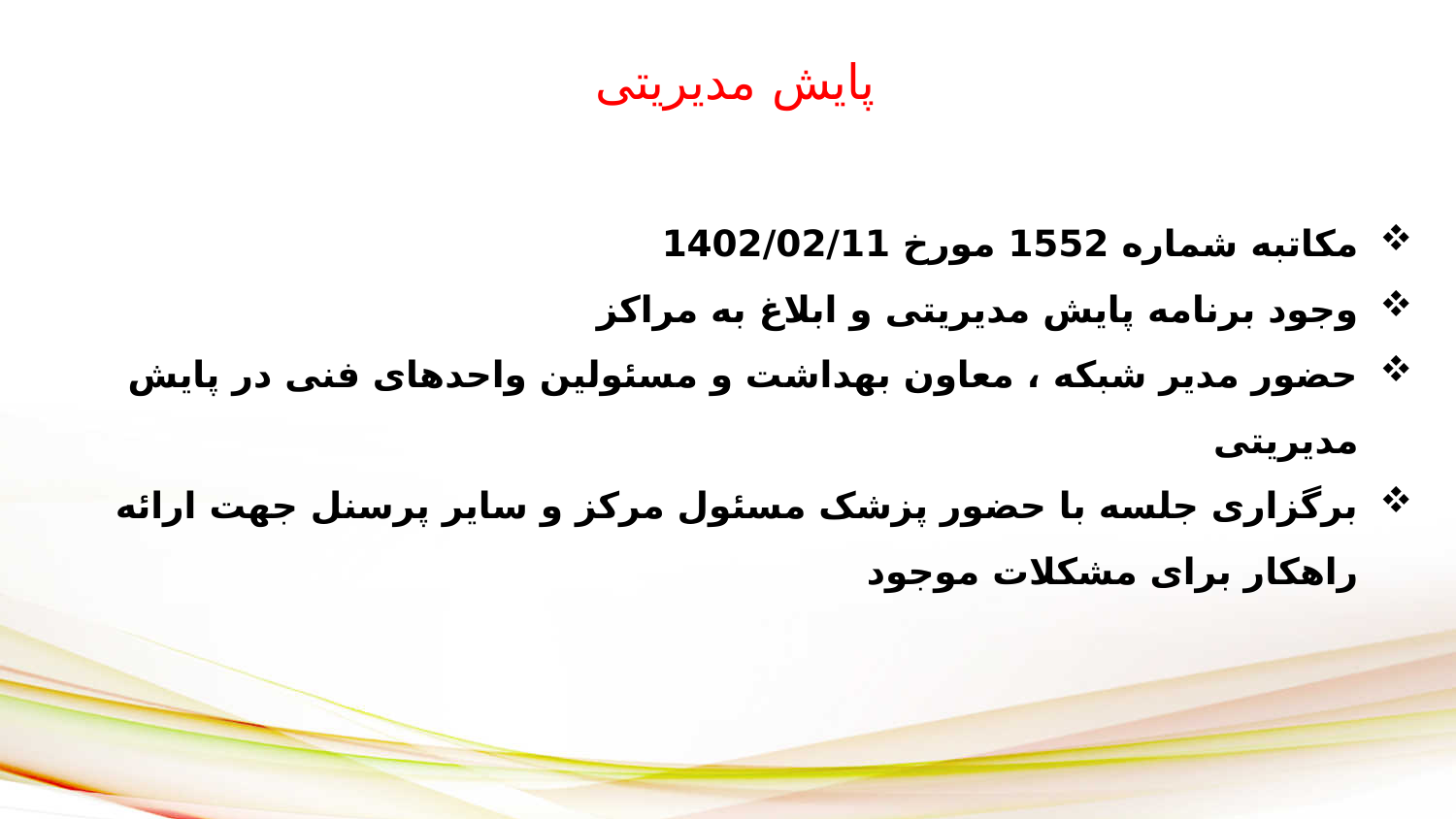

پایش مدیریتی
مکاتبه شماره 1552 مورخ 1402/02/11
وجود برنامه پایش مدیریتی و ابلاغ به مراکز
حضور مدیر شبکه ، معاون بهداشت و مسئولین واحدهای فنی در پایش مدیریتی
برگزاری جلسه با حضور پزشک مسئول مرکز و سایر پرسنل جهت ارائه راهکار برای مشکلات موجود